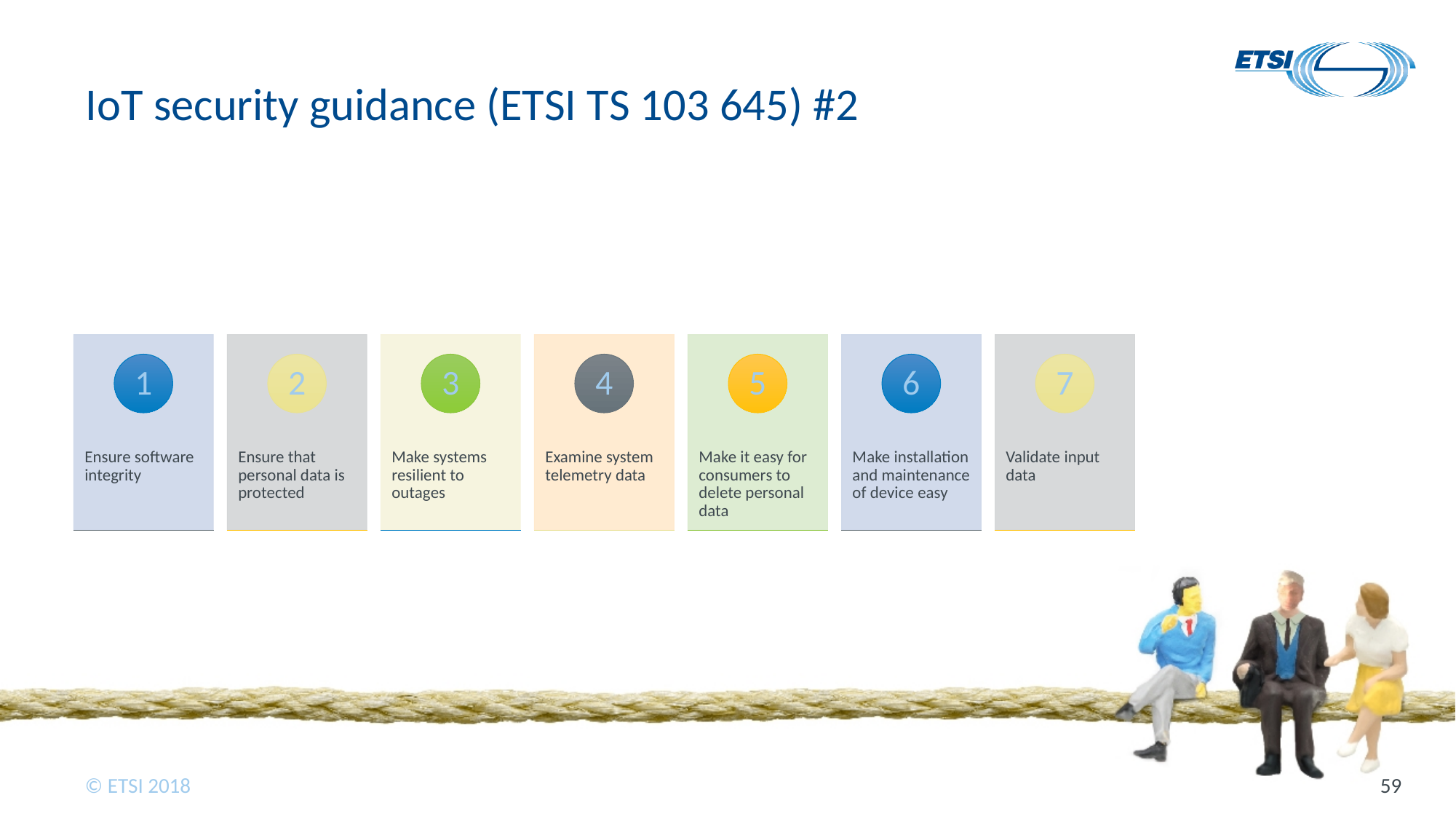

# IoT security guidance (ETSI TS 103 645) #2
Ensure software integrity
1
Ensure that personal data is protected
2
Make systems resilient to outages
3
Examine system telemetry data
4
Make it easy for consumers to delete personal data
5
Make installation and maintenance of device easy
6
Validate input data
7